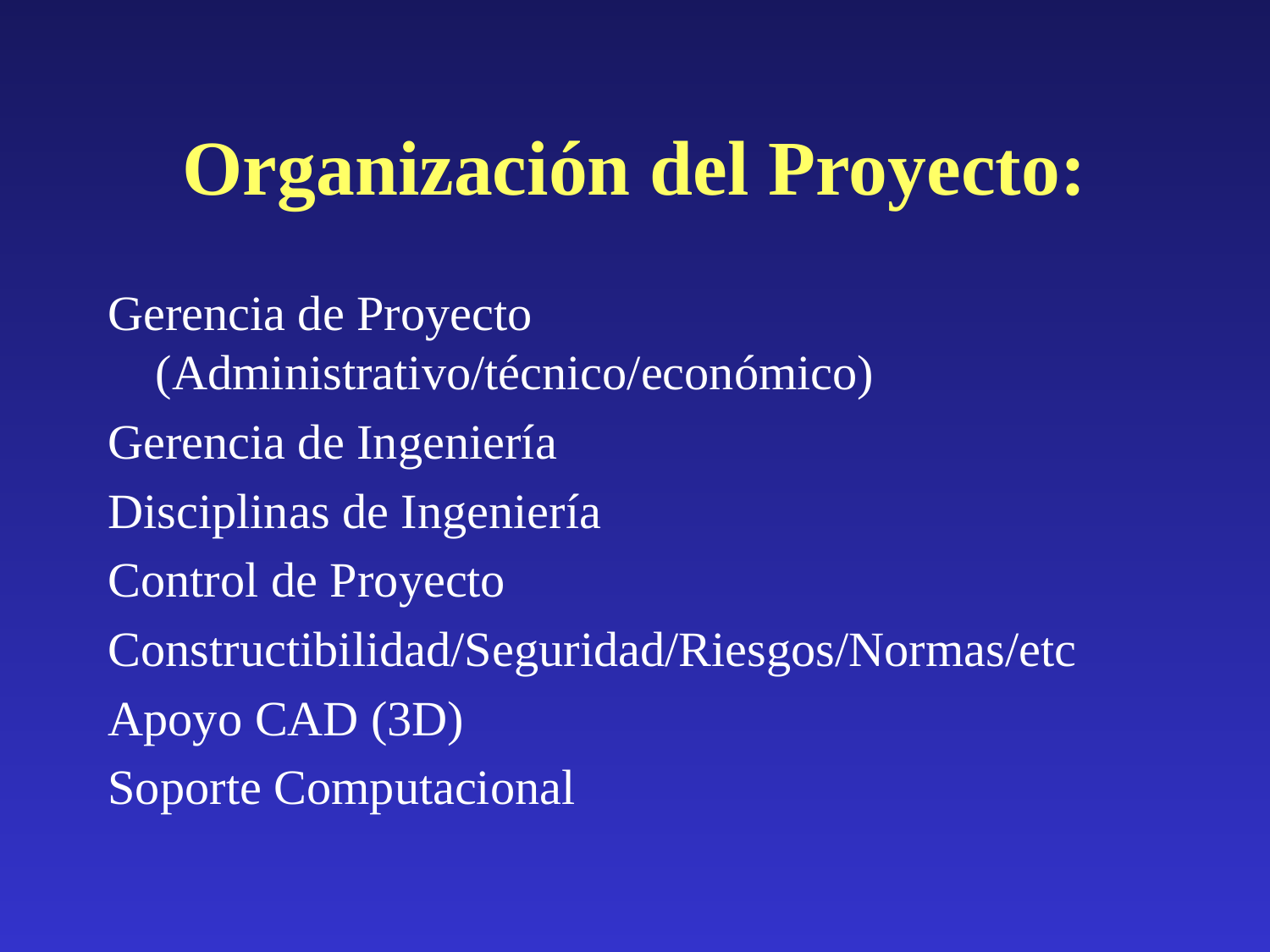

# Organización del Proyecto:
Gerencia de Proyecto (Administrativo/técnico/económico)
Gerencia de Ingeniería
Disciplinas de Ingeniería
Control de Proyecto
Constructibilidad/Seguridad/Riesgos/Normas/etc
Apoyo CAD (3D)
Soporte Computacional